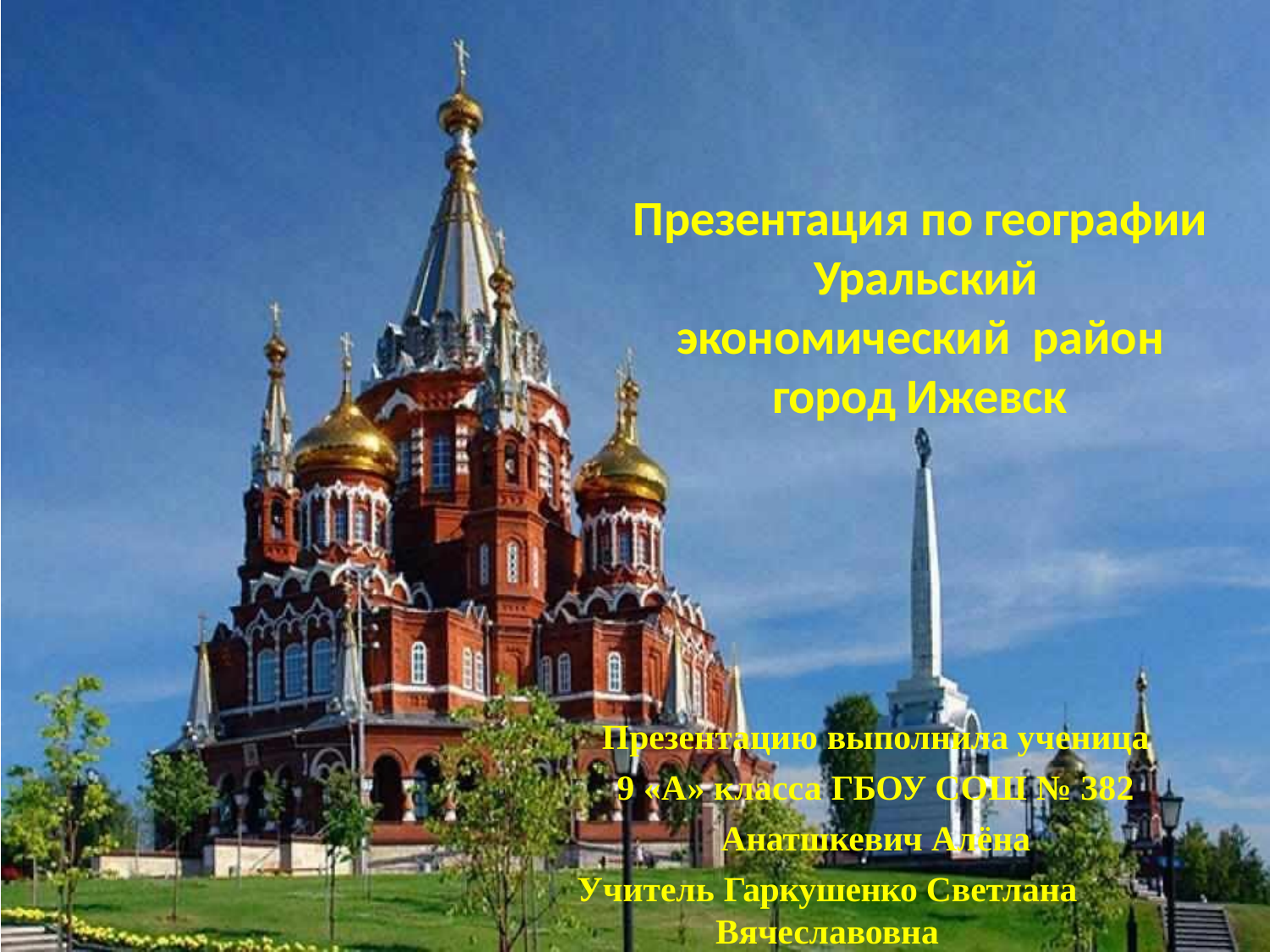

# Презентация по географии  Уральский экономический  район
город Ижевск
Презентацию выполнила ученица  9 «А» класса ГБОУ СОШ № 382  Анатшкевич Алёна
Учитель Гаркушенко Светлана Вячеславовна